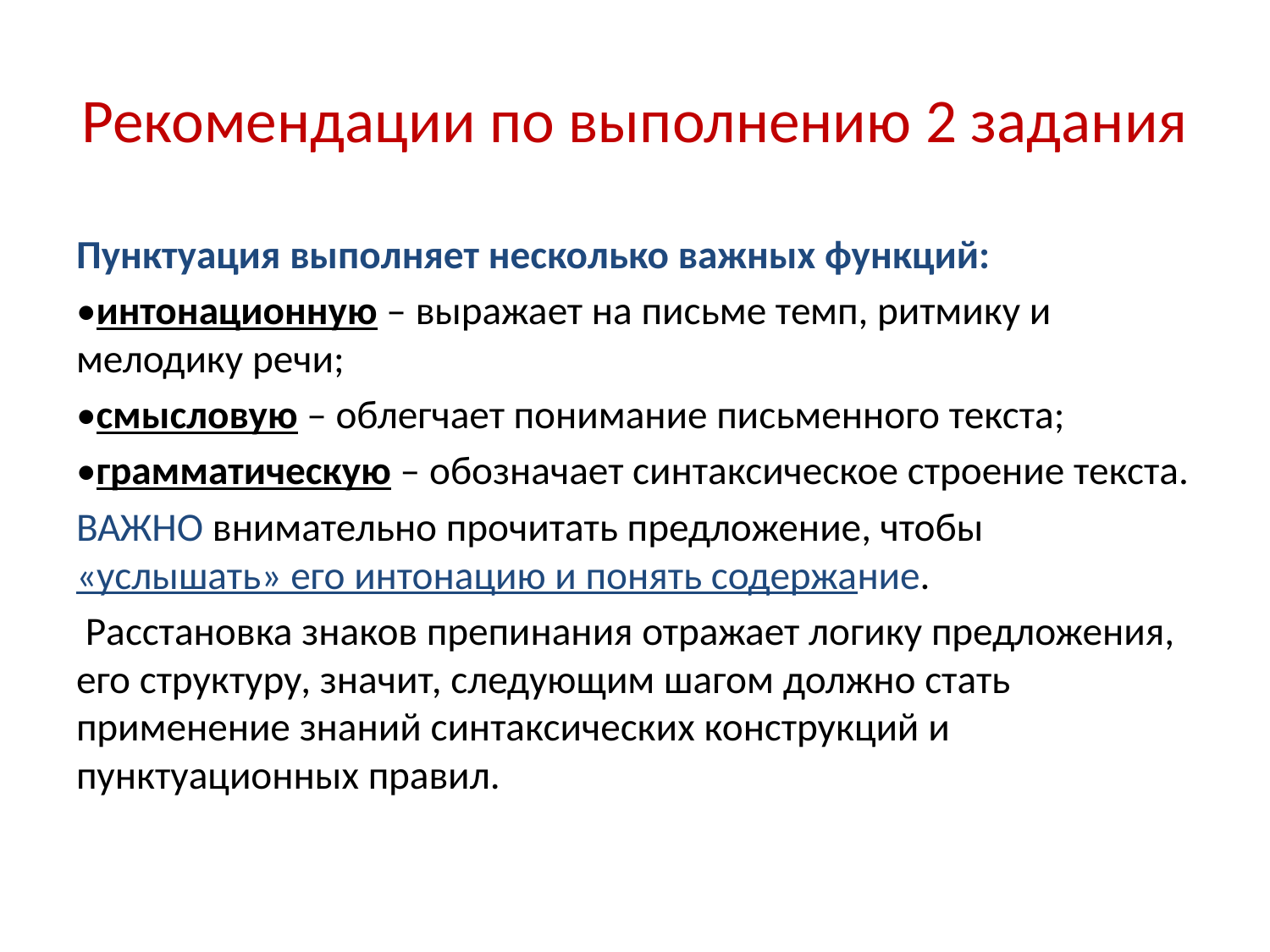

# Рекомендации по выполнению 2 задания
Пунктуация выполняет несколько важных функций:
•интонационную – выражает на письме темп, ритмику и мелодику речи;
•смысловую – облегчает понимание письменного текста;
•грамматическую – обозначает синтаксическое строение текста.
ВАЖНО внимательно прочитать предложение, чтобы «услышать» его интонацию и понять содержание.
 Расстановка знаков препинания отражает логику предложения, его структуру, значит, следующим шагом должно стать применение знаний синтаксических конструкций и пунктуационных правил.